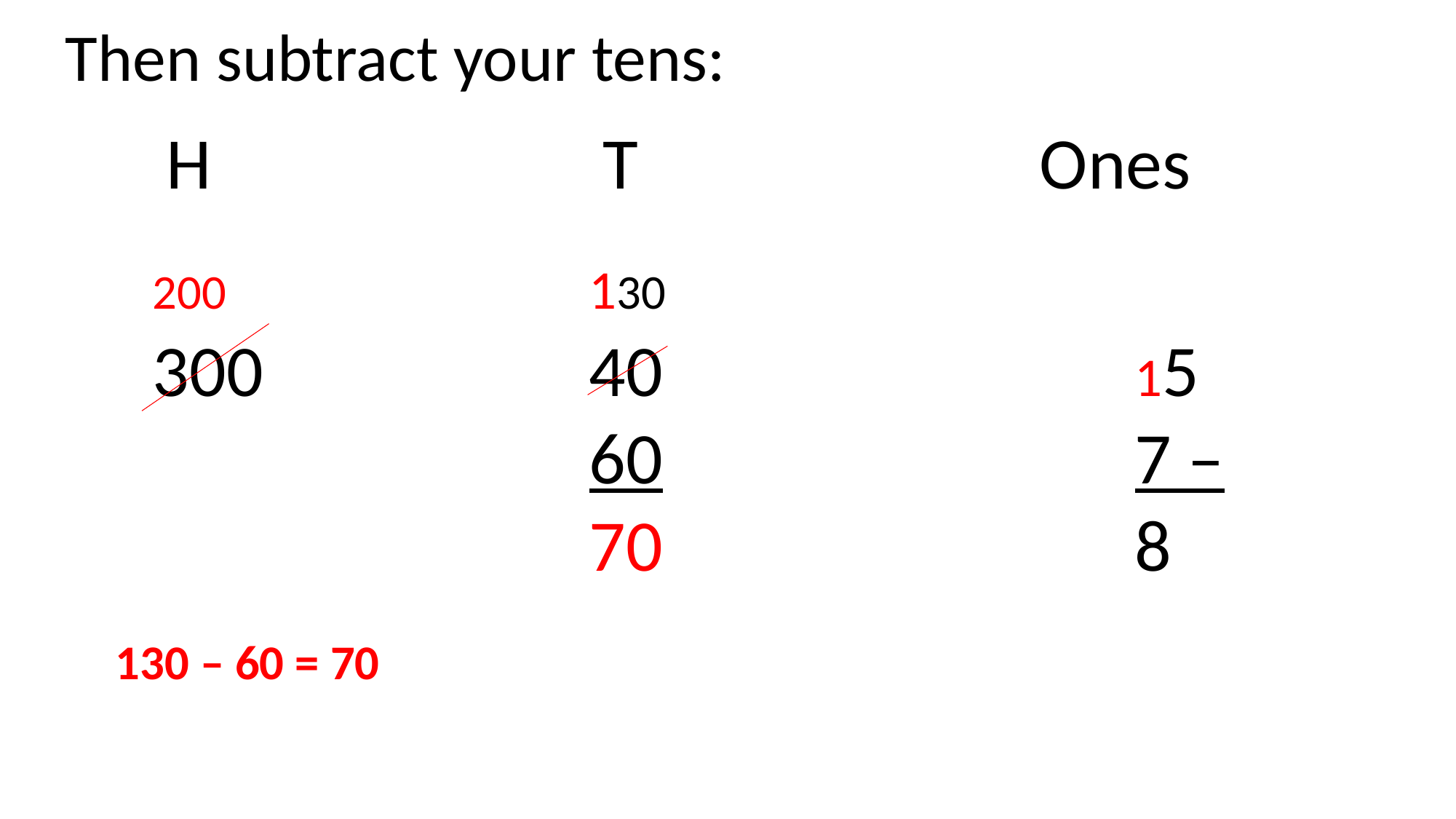

Then subtract your tens:
H				T				Ones
200				130
300			40					15
				60					7 –
				70					8

130 – 60 = 70